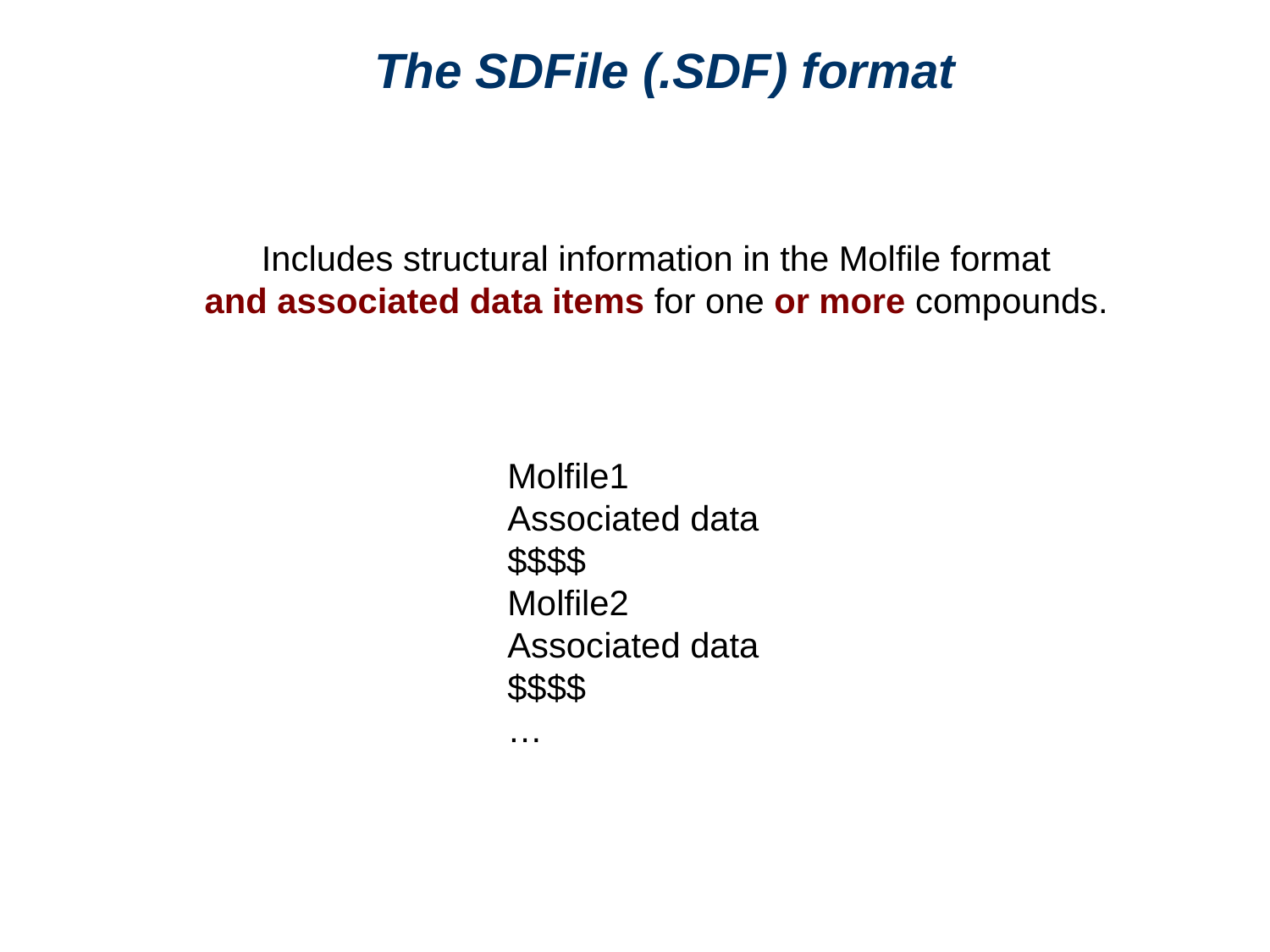

The SDFile (.SDF) format
Includes structural information in the Molfile format
and associated data items for one or more compounds.
Molfile1
Associated data
$$$$
Molfile2
Associated data
$$$$
…